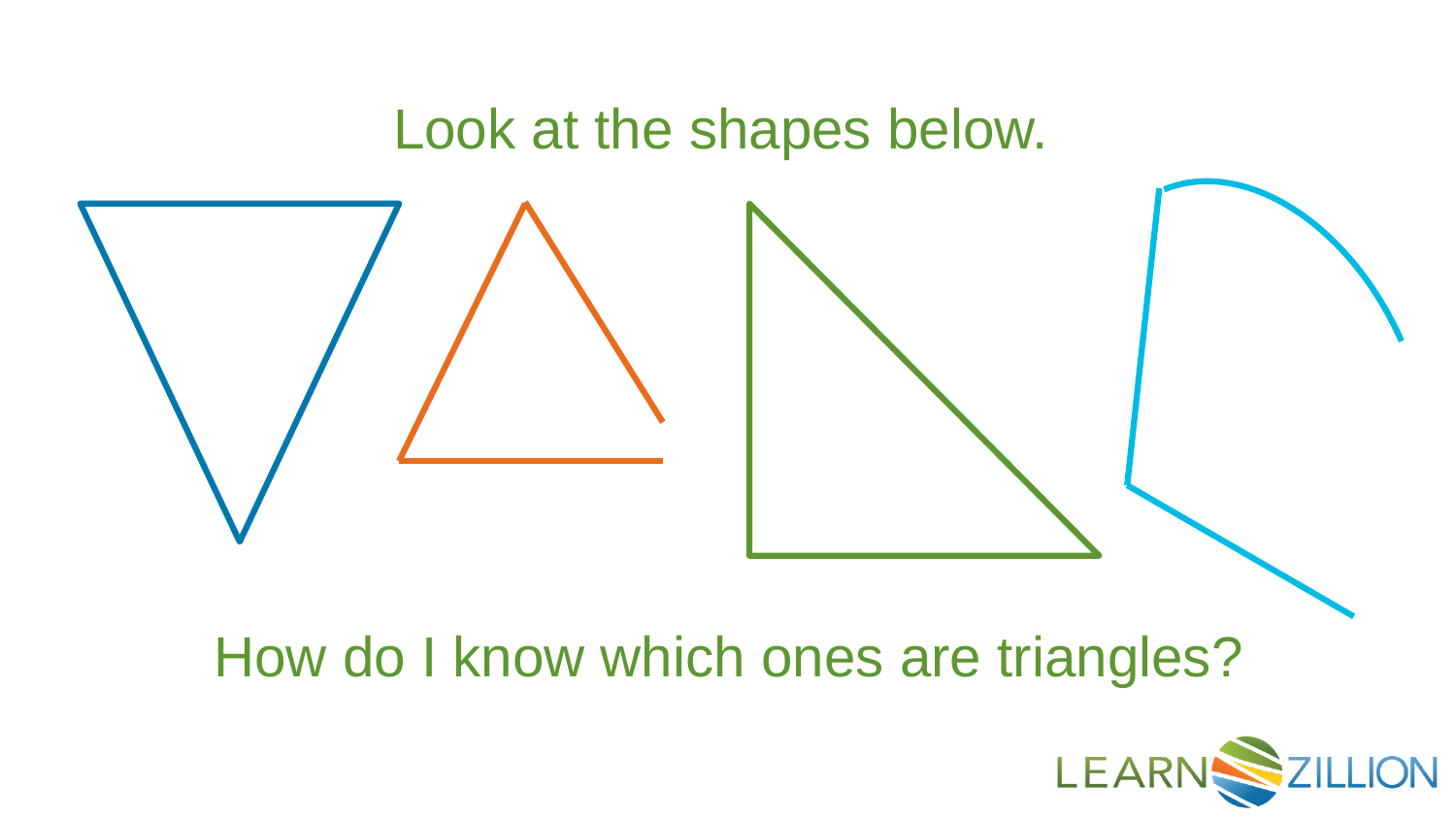

Look at the shapes below.

How do I know which ones are triangles?